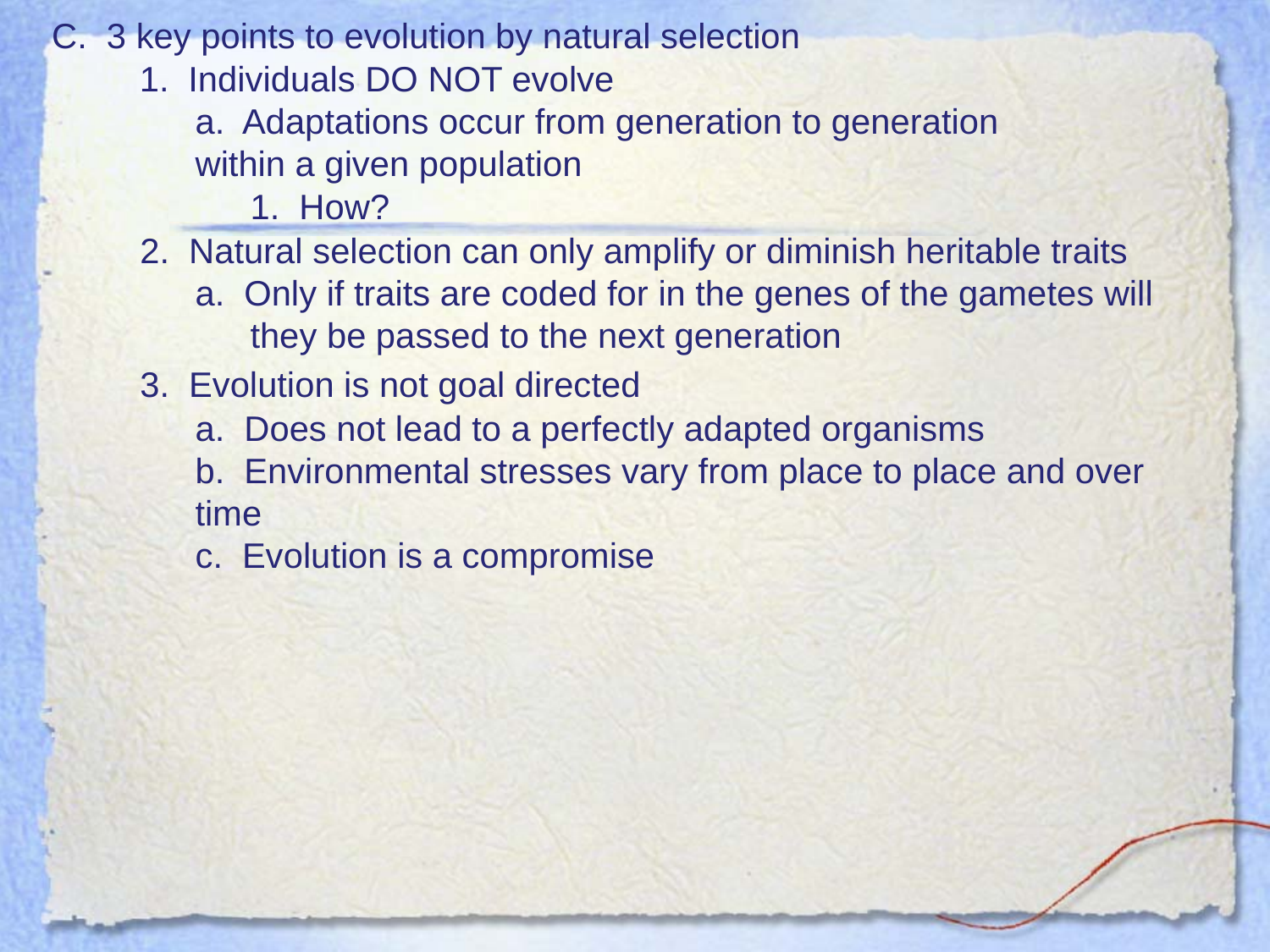

C.  3 key points to evolution by natural selection
		1.  Individuals DO NOT evolve
		a.  Adaptations occur from generation to generation 				within a given population
		1.  How?
		2.  Natural selection can only amplify or diminish heritable traits
		a.  Only if traits are coded for in the genes of the gametes will 			they be passed to the next generation
	3.  Evolution is not goal directed
		a.  Does not lead to a perfectly adapted organisms
		b.  Environmental stresses vary from place to place and over 			time
		c.  Evolution is a compromise